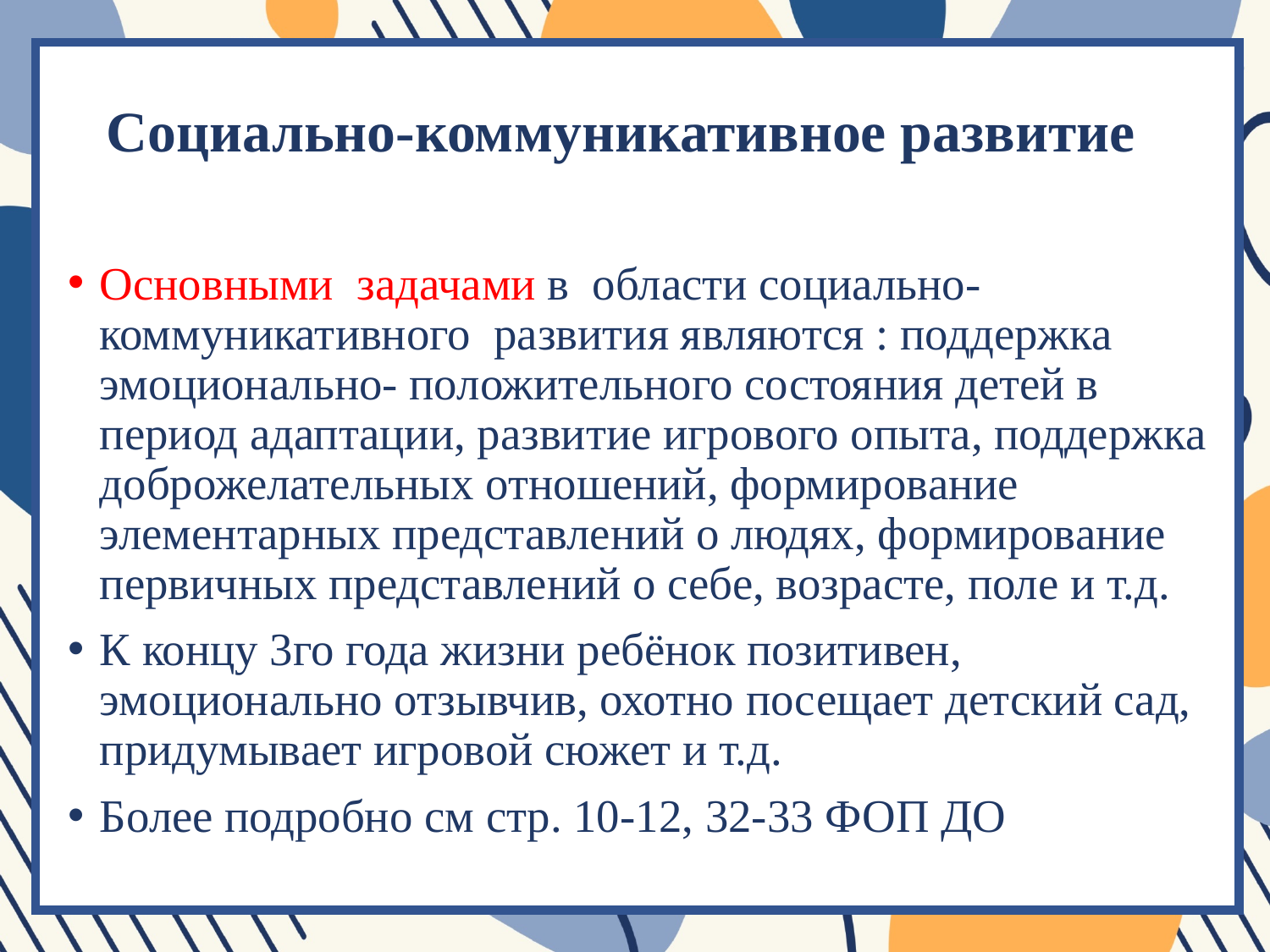

# Социально-коммуникативное развитие
Основными  задачами в  области социально-коммуникативного  развития являются : поддержка  эмоционально- положительного состояния детей в период адаптации, развитие игрового опыта, поддержка доброжелательных отношений, формирование элементарных представлений о людях, формирование первичных представлений о себе, возрасте, поле и т.д.
К концу 3го года жизни ребёнок позитивен, эмоционально отзывчив, охотно посещает детский сад, придумывает игровой сюжет и т.д.
Более подробно см стр. 10-12, 32-33 ФОП ДО